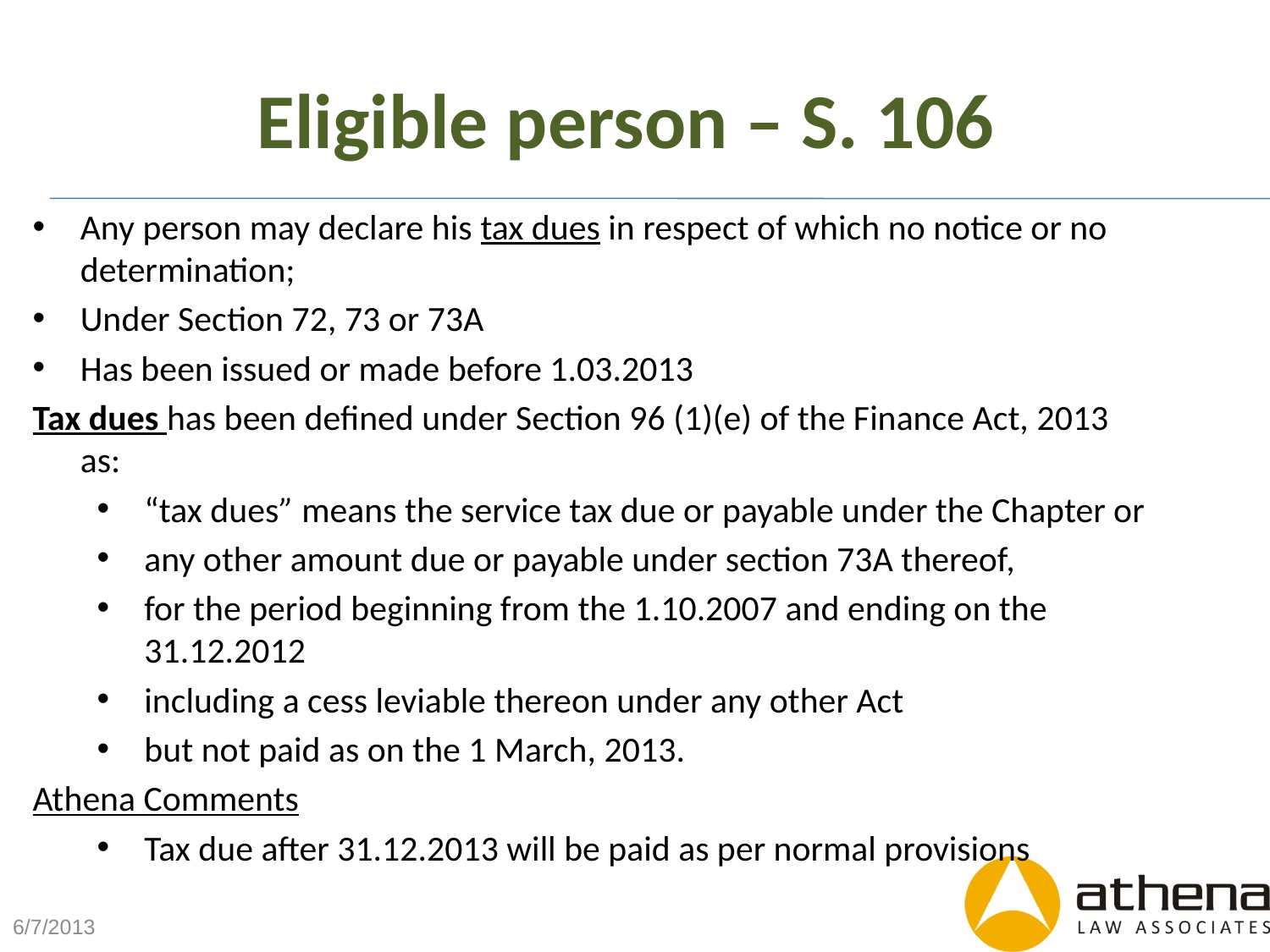

# Eligible person – S. 106
Any person may declare his tax dues in respect of which no notice or no determination;
Under Section 72, 73 or 73A
Has been issued or made before 1.03.2013
Tax dues has been defined under Section 96 (1)(e) of the Finance Act, 2013 as:
“tax dues” means the service tax due or payable under the Chapter or
any other amount due or payable under section 73A thereof,
for the period beginning from the 1.10.2007 and ending on the 31.12.2012
including a cess leviable thereon under any other Act
but not paid as on the 1 March, 2013.
Athena Comments
Tax due after 31.12.2013 will be paid as per normal provisions
6/7/2013